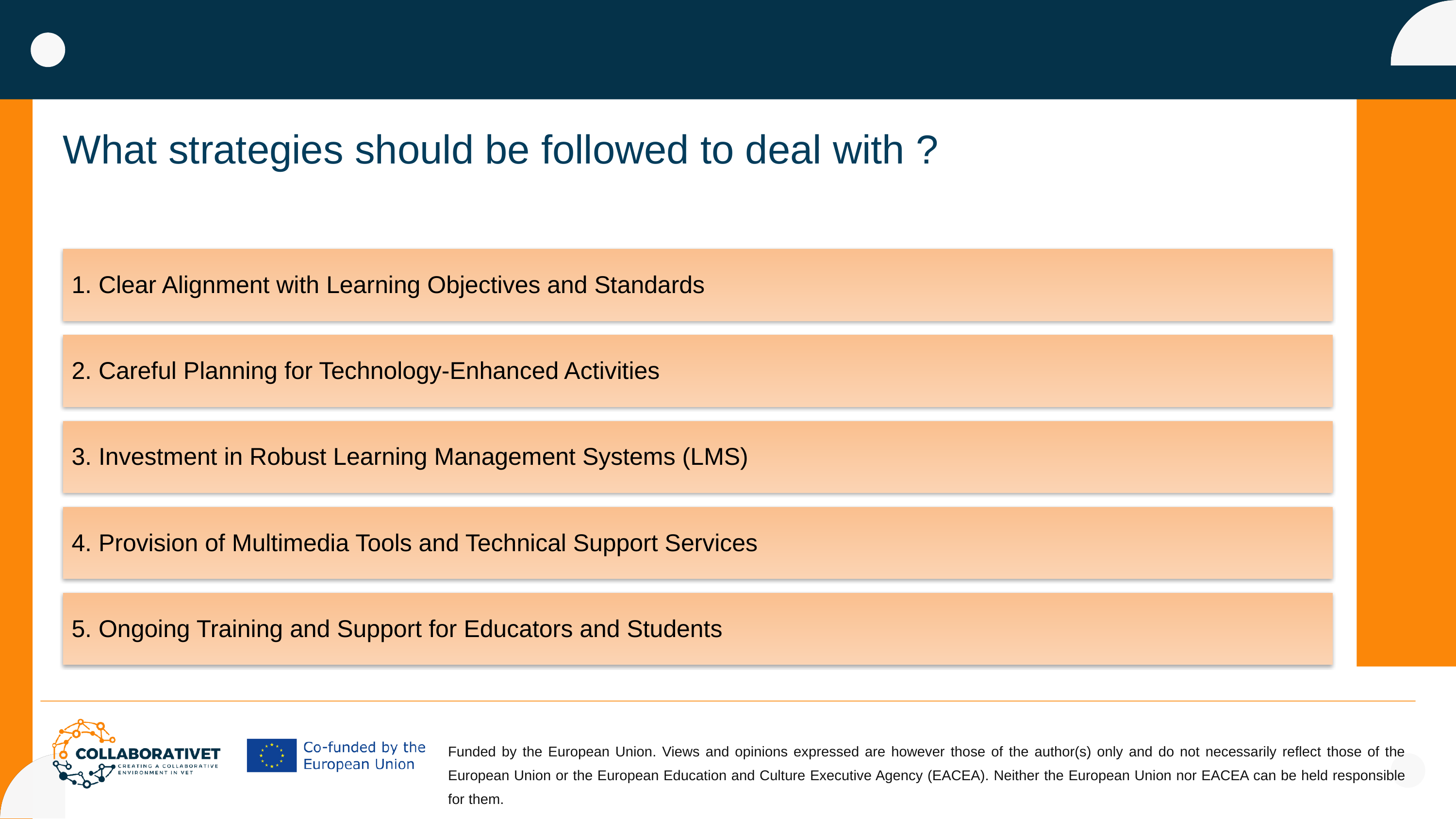

What strategies should be followed to deal with ?
1. Clear Alignment with Learning Objectives and Standards
2. Careful Planning for Technology-Enhanced Activities
3. Investment in Robust Learning Management Systems (LMS)
4. Provision of Multimedia Tools and Technical Support Services
5. Ongoing Training and Support for Educators and Students

Funded by the European Union. Views and opinions expressed are however those of the author(s) only and do not necessarily reflect those of the European Union or the European Education and Culture Executive Agency (EACEA). Neither the European Union nor EACEA can be held responsible for them.